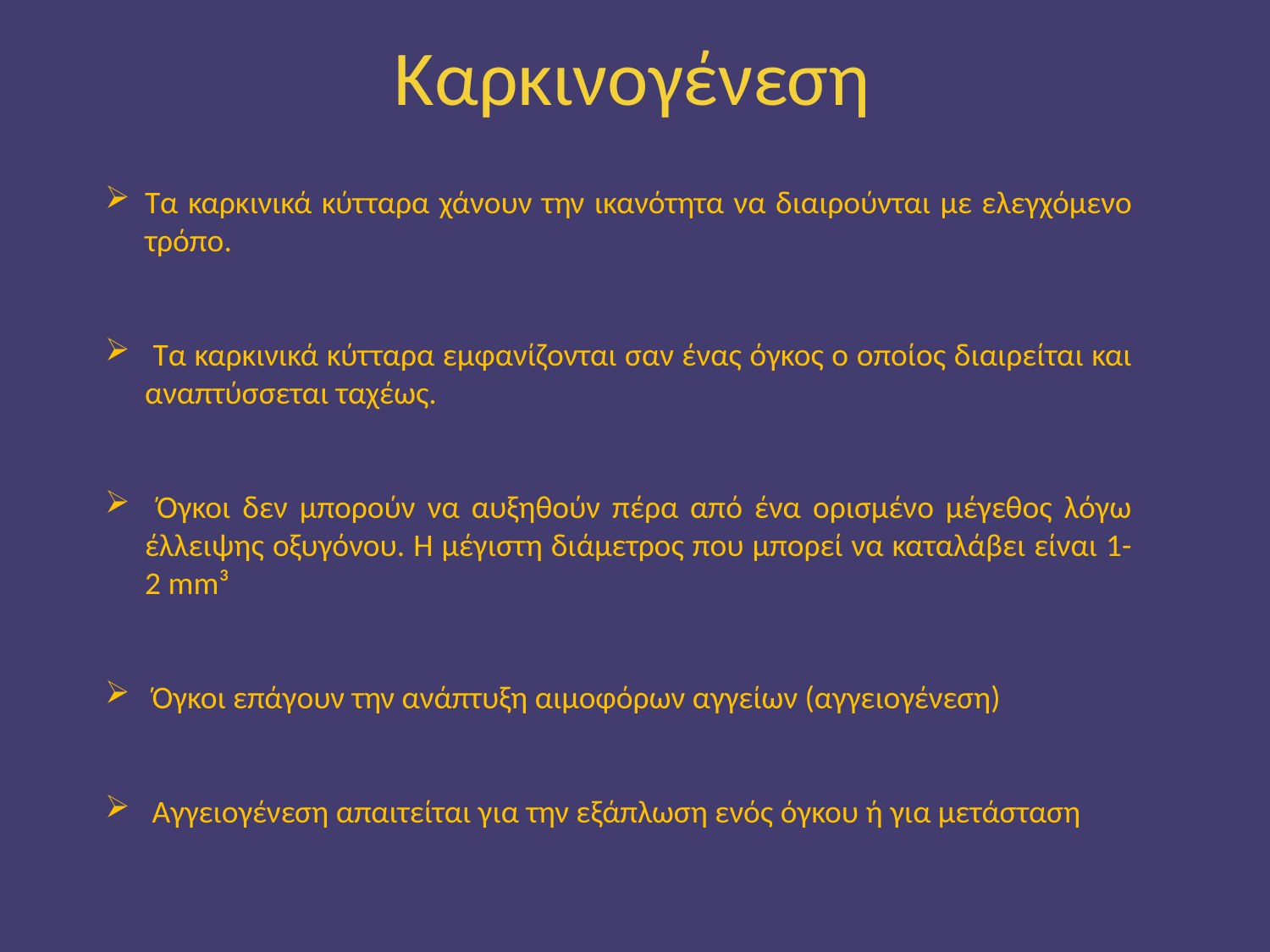

# Καρκινογένεση
Τα καρκινικά κύτταρα χάνουν την ικανότητα να διαιρούνται με ελεγχόμενο τρόπο.

 Τα καρκινικά κύτταρα εμφανίζονται σαν ένας όγκος ο οποίος διαιρείται και αναπτύσσεται ταχέως.

 Όγκοι δεν μπορούν να αυξηθούν πέρα από ένα ορισμένο μέγεθος λόγω έλλειψης οξυγόνου. Η μέγιστη διάμετρος που μπορεί να καταλάβει είναι 1-2 mm³

 Όγκοι επάγουν την ανάπτυξη αιμοφόρων αγγείων (αγγειογένεση)

 Αγγειογένεση απαιτείται για την εξάπλωση ενός όγκου ή για μετάσταση